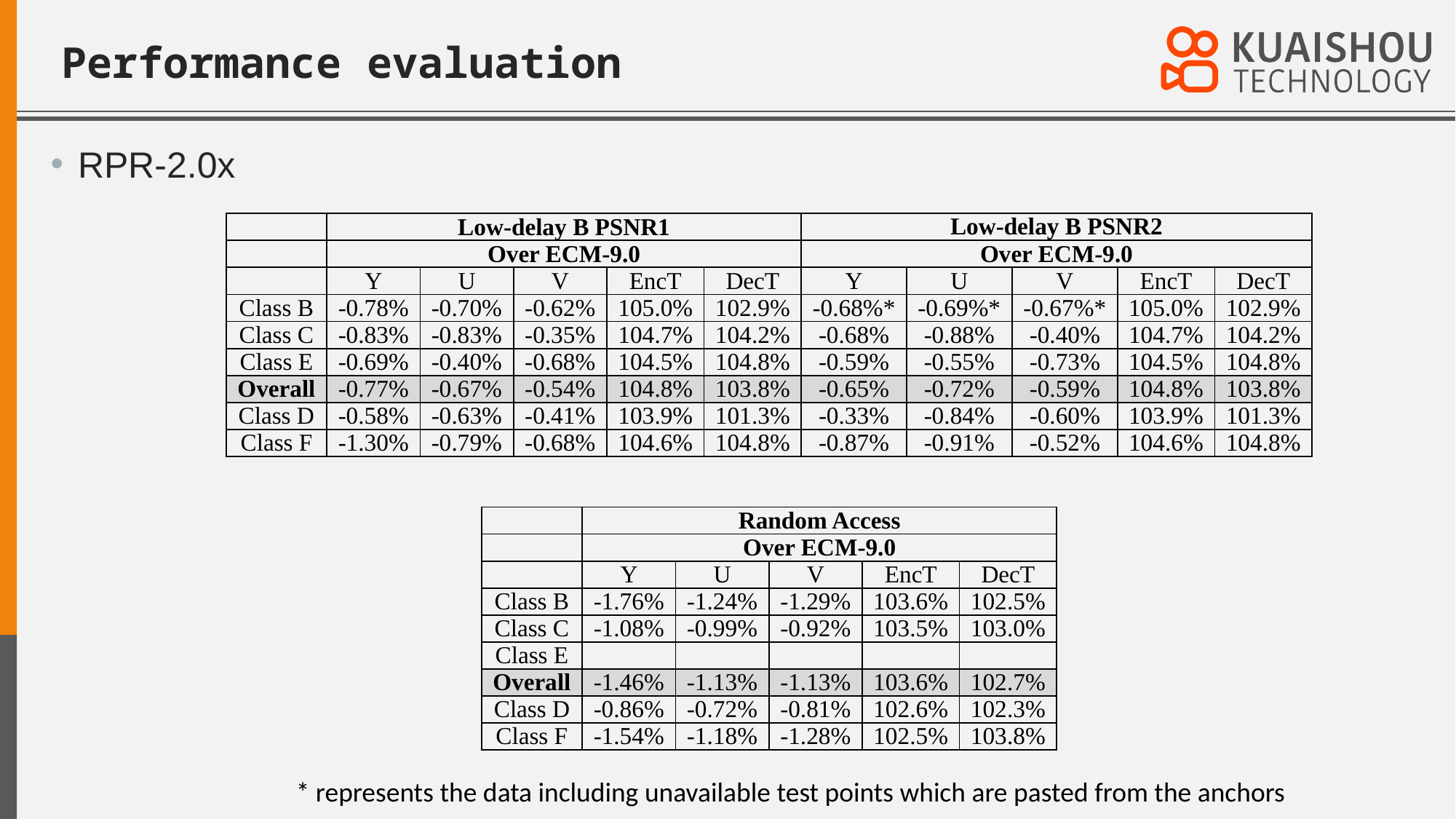

# Performance evaluation
RPR-2.0x

|  | Low-delay B PSNR1 |  |  |  |  | Low-delay B PSNR2 |  |  |  |  |
| --- | --- | --- | --- | --- | --- | --- | --- | --- | --- | --- |
|  | Over ECM-9.0 |  |  |  |  | Over ECM-9.0 |  |  |  |  |
|  | Y | U | V | EncT | DecT | Y | U | V | EncT | DecT |
| Class B | -0.78% | -0.70% | -0.62% | 105.0% | 102.9% | -0.68%\* | -0.69%\* | -0.67%\* | 105.0% | 102.9% |
| Class C | -0.83% | -0.83% | -0.35% | 104.7% | 104.2% | -0.68% | -0.88% | -0.40% | 104.7% | 104.2% |
| Class E | -0.69% | -0.40% | -0.68% | 104.5% | 104.8% | -0.59% | -0.55% | -0.73% | 104.5% | 104.8% |
| Overall | -0.77% | -0.67% | -0.54% | 104.8% | 103.8% | -0.65% | -0.72% | -0.59% | 104.8% | 103.8% |
| Class D | -0.58% | -0.63% | -0.41% | 103.9% | 101.3% | -0.33% | -0.84% | -0.60% | 103.9% | 101.3% |
| Class F | -1.30% | -0.79% | -0.68% | 104.6% | 104.8% | -0.87% | -0.91% | -0.52% | 104.6% | 104.8% |
|  | Random Access |  |  |  |  |
| --- | --- | --- | --- | --- | --- |
|  | Over ECM-9.0 |  |  |  |  |
|  | Y | U | V | EncT | DecT |
| Class B | -1.76% | -1.24% | -1.29% | 103.6% | 102.5% |
| Class C | -1.08% | -0.99% | -0.92% | 103.5% | 103.0% |
| Class E |  |  |  |  |  |
| Overall | -1.46% | -1.13% | -1.13% | 103.6% | 102.7% |
| Class D | -0.86% | -0.72% | -0.81% | 102.6% | 102.3% |
| Class F | -1.54% | -1.18% | -1.28% | 102.5% | 103.8% |
* represents the data including unavailable test points which are pasted from the anchors